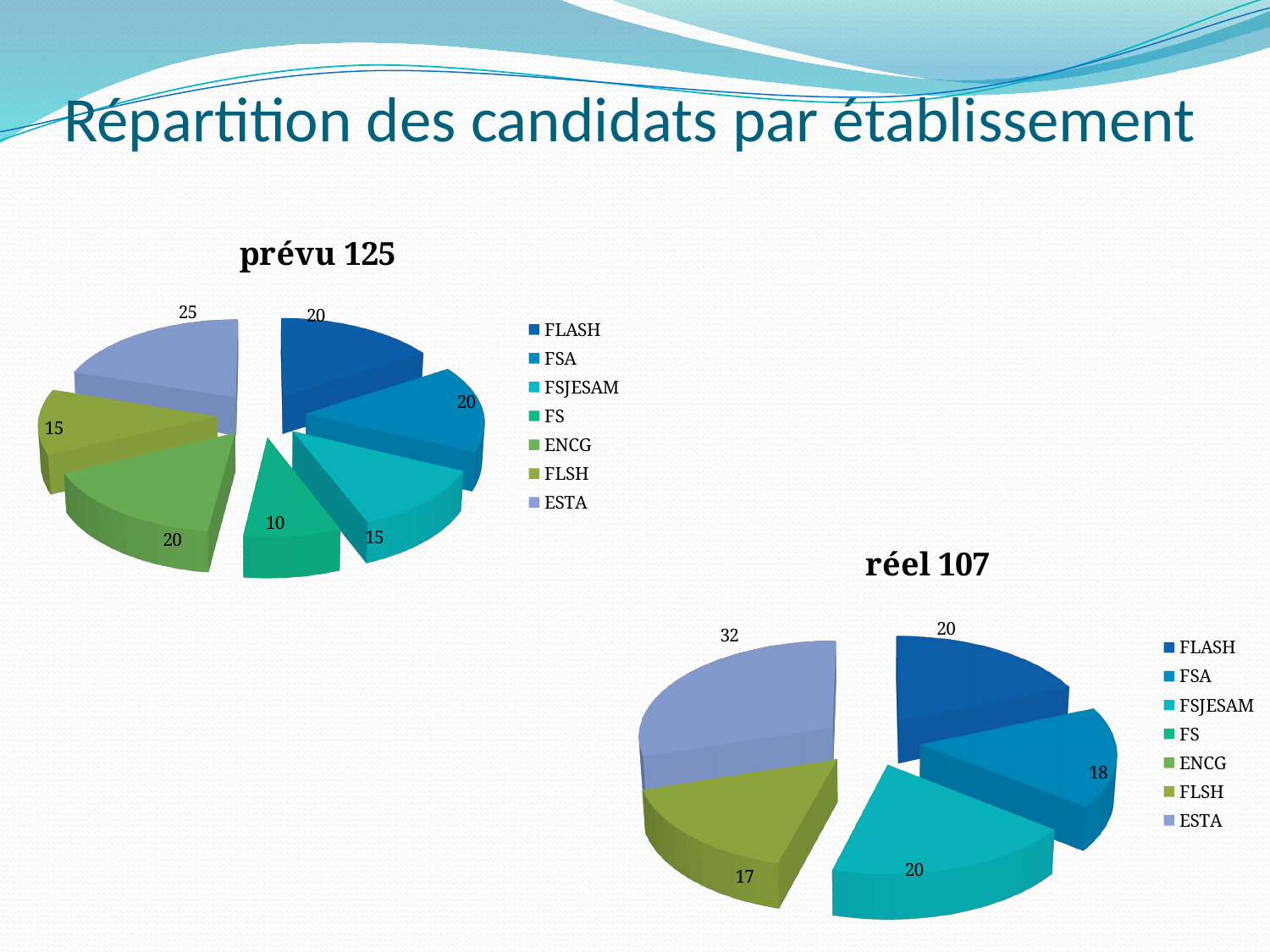

# Répartition des candidats par établissement

[unsupported chart]

[unsupported chart]